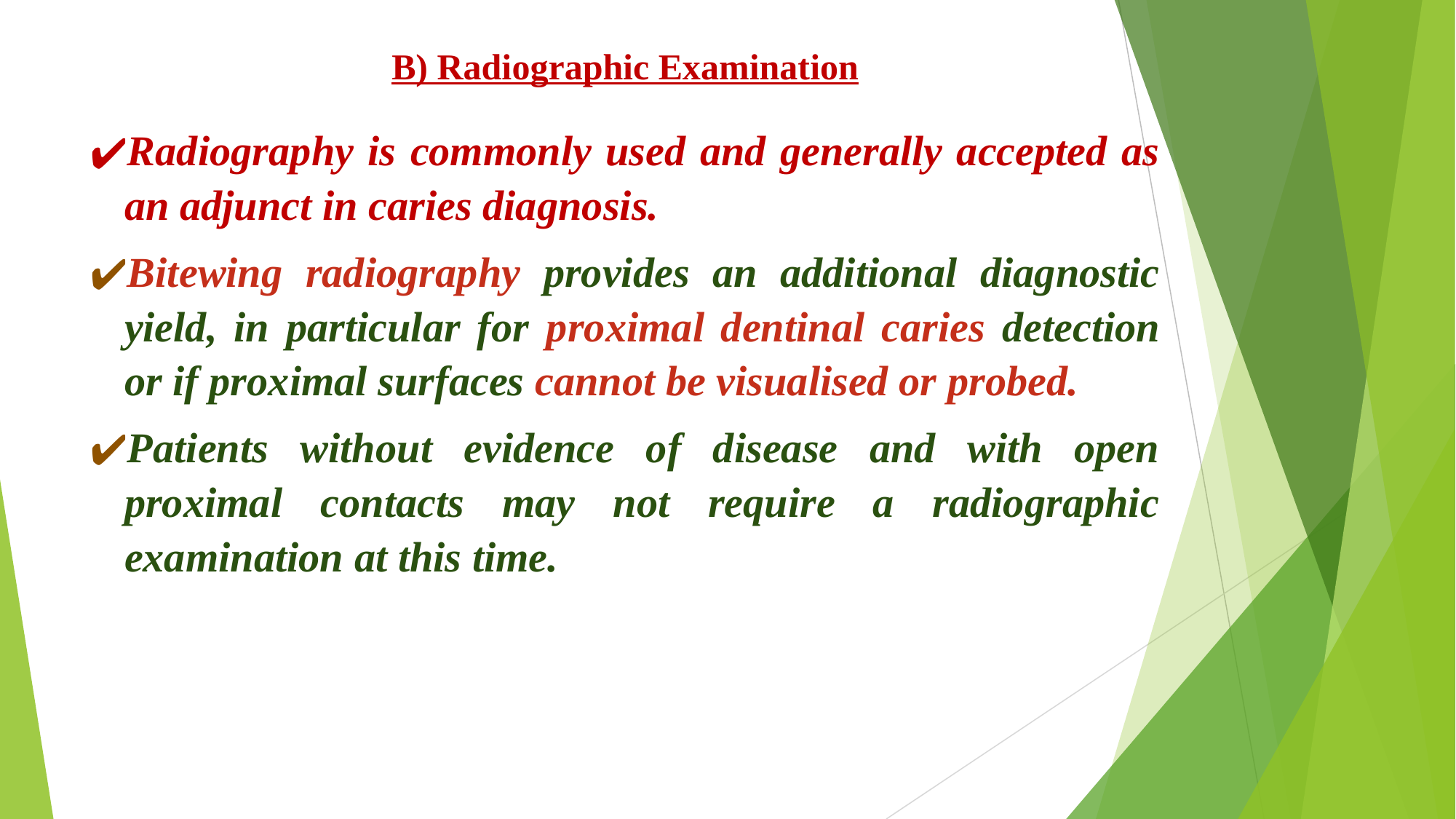

B) Radiographic Examination

Radiography is commonly used and generally accepted as an adjunct in caries diagnosis.
Bitewing radiography provides an additional diagnostic yield, in particular for proximal dentinal caries detection or if proximal surfaces cannot be visualised or probed.
Patients without evidence of disease and with open proximal contacts may not require a radiographic examination at this time.